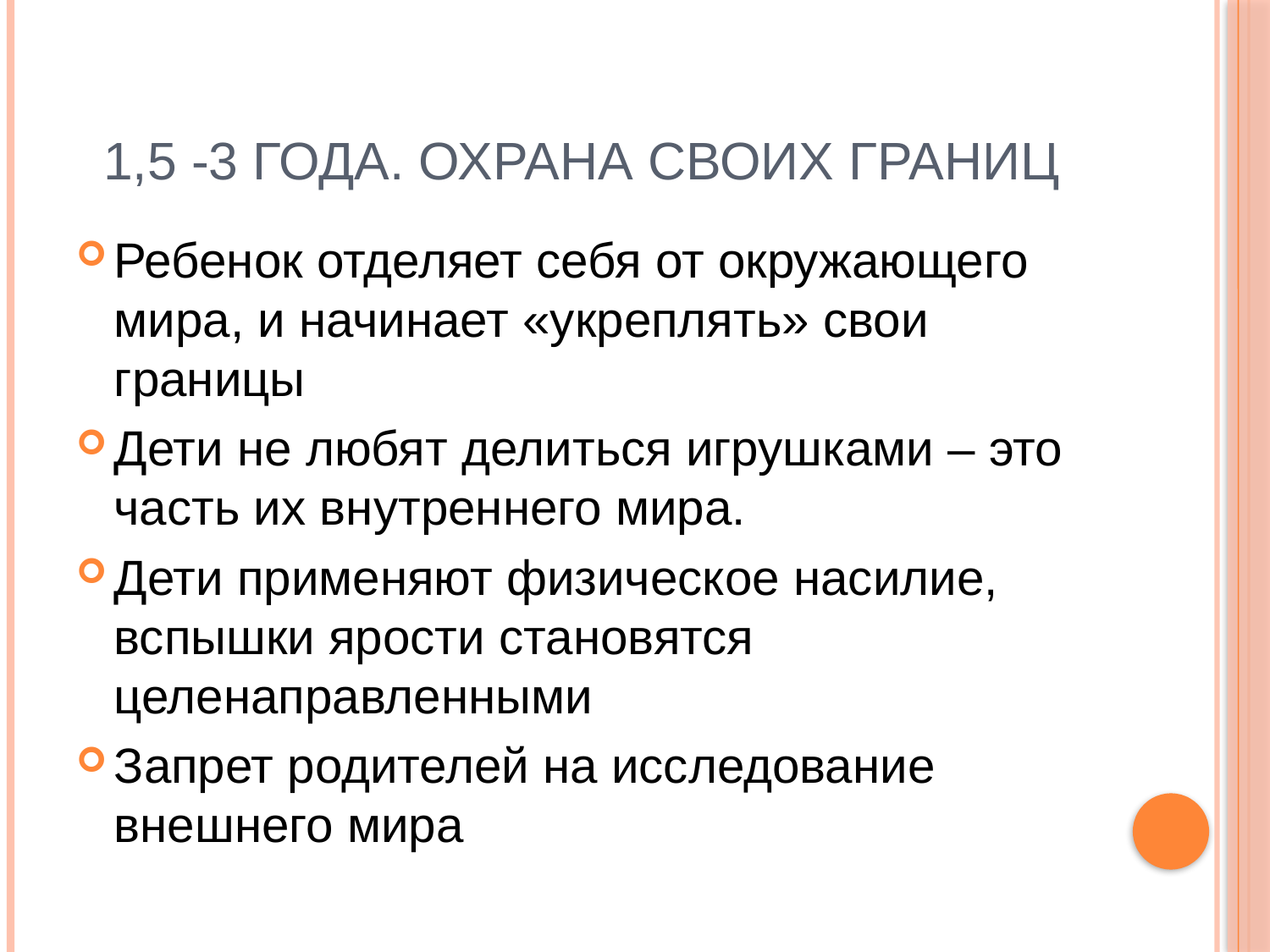

# 1,5 -3 года. Охрана своих границ
Ребенок отделяет себя от окружающего мира, и начинает «укреплять» свои границы
Дети не любят делиться игрушками – это часть их внутреннего мира.
Дети применяют физическое насилие, вспышки ярости становятся целенаправленными
Запрет родителей на исследование внешнего мира